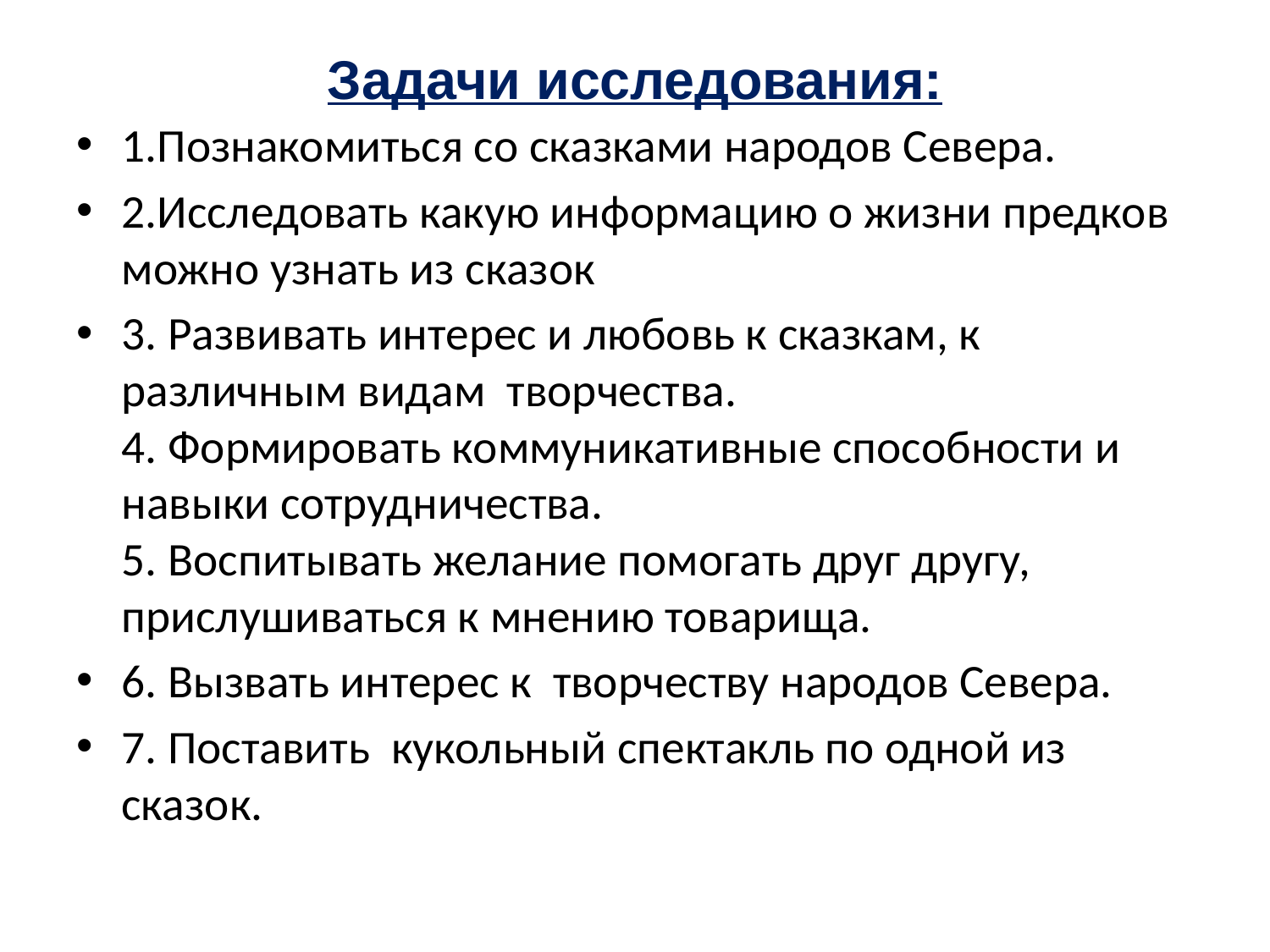

# Задачи исследования:
1.Познакомиться со сказками народов Севера.
2.Исследовать какую информацию о жизни предков можно узнать из сказок
3. Развивать интерес и любовь к сказкам, к  различным видам  творчества.
4. Формировать коммуникативные способности и навыки сотрудничества.
5. Воспитывать желание помогать друг другу, прислушиваться к мнению товарища.
6. Вызвать интерес к  творчеству народов Севера.
7. Поставить  кукольный спектакль по одной из  сказок.